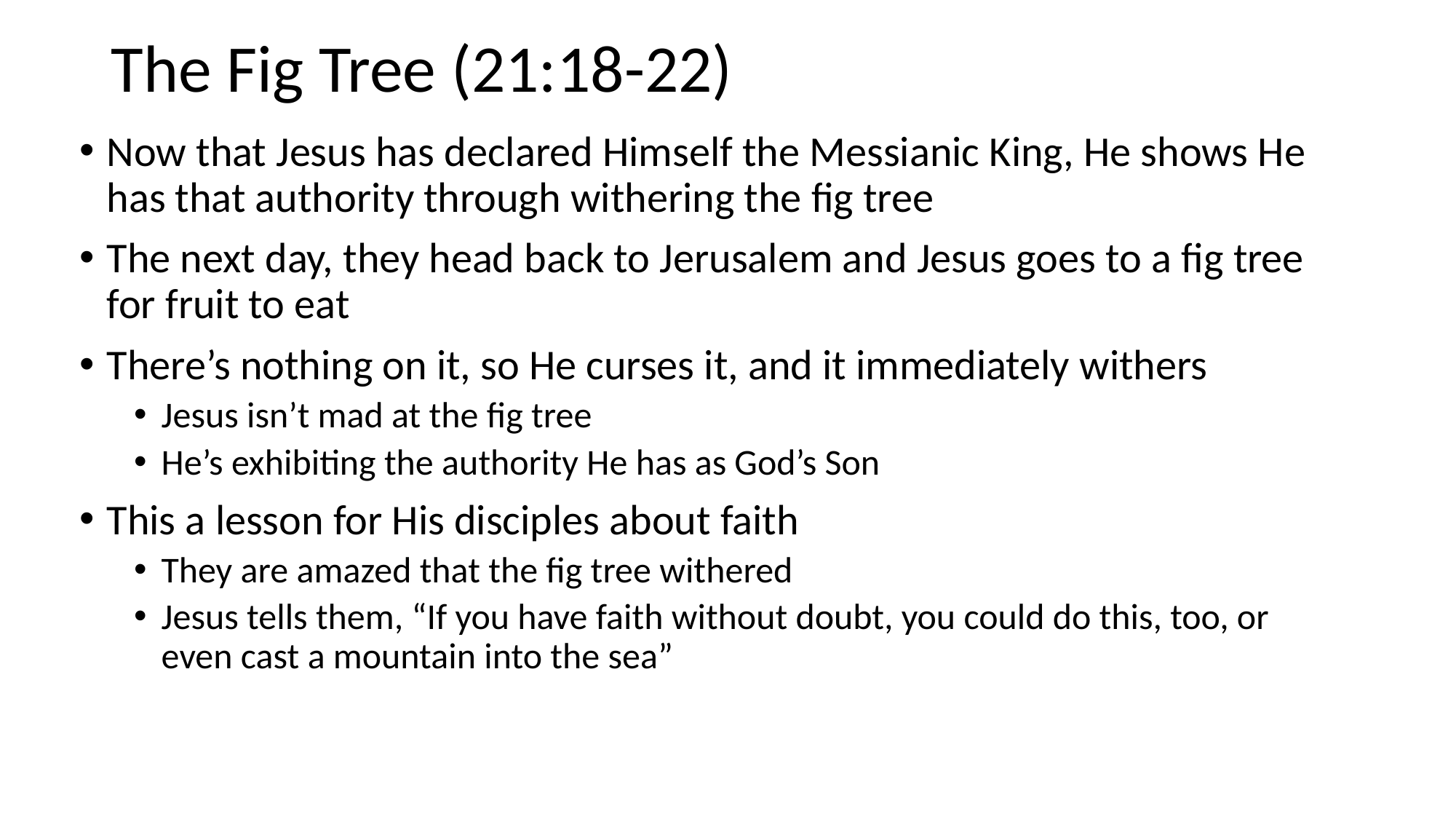

# The Fig Tree (21:18-22)
Now that Jesus has declared Himself the Messianic King, He shows He has that authority through withering the fig tree
The next day, they head back to Jerusalem and Jesus goes to a fig tree for fruit to eat
There’s nothing on it, so He curses it, and it immediately withers
Jesus isn’t mad at the fig tree
He’s exhibiting the authority He has as God’s Son
This a lesson for His disciples about faith
They are amazed that the fig tree withered
Jesus tells them, “If you have faith without doubt, you could do this, too, or even cast a mountain into the sea”